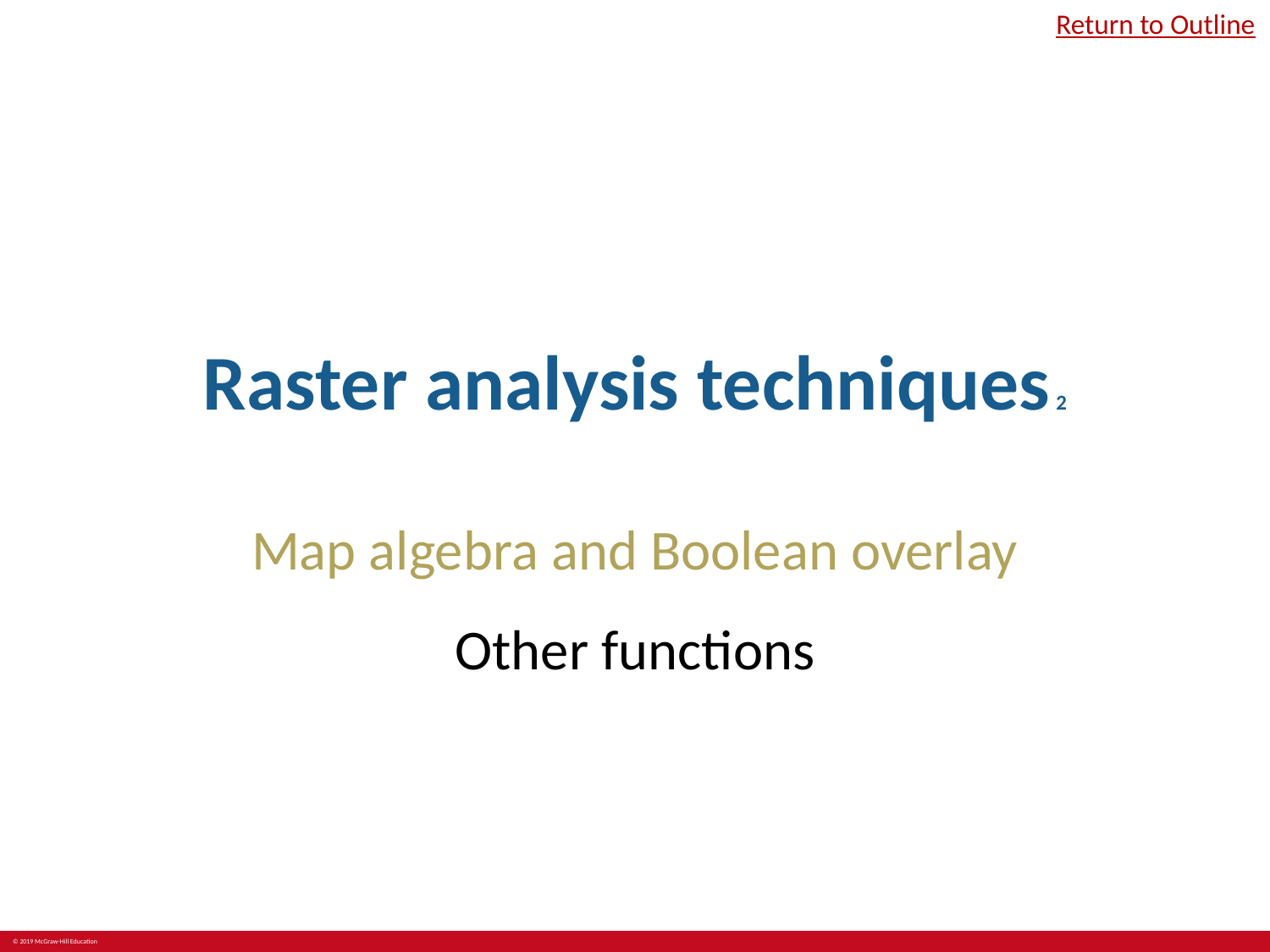

Return to Outline
# Raster analysis techniques 2
Map algebra and Boolean overlay
Other functions